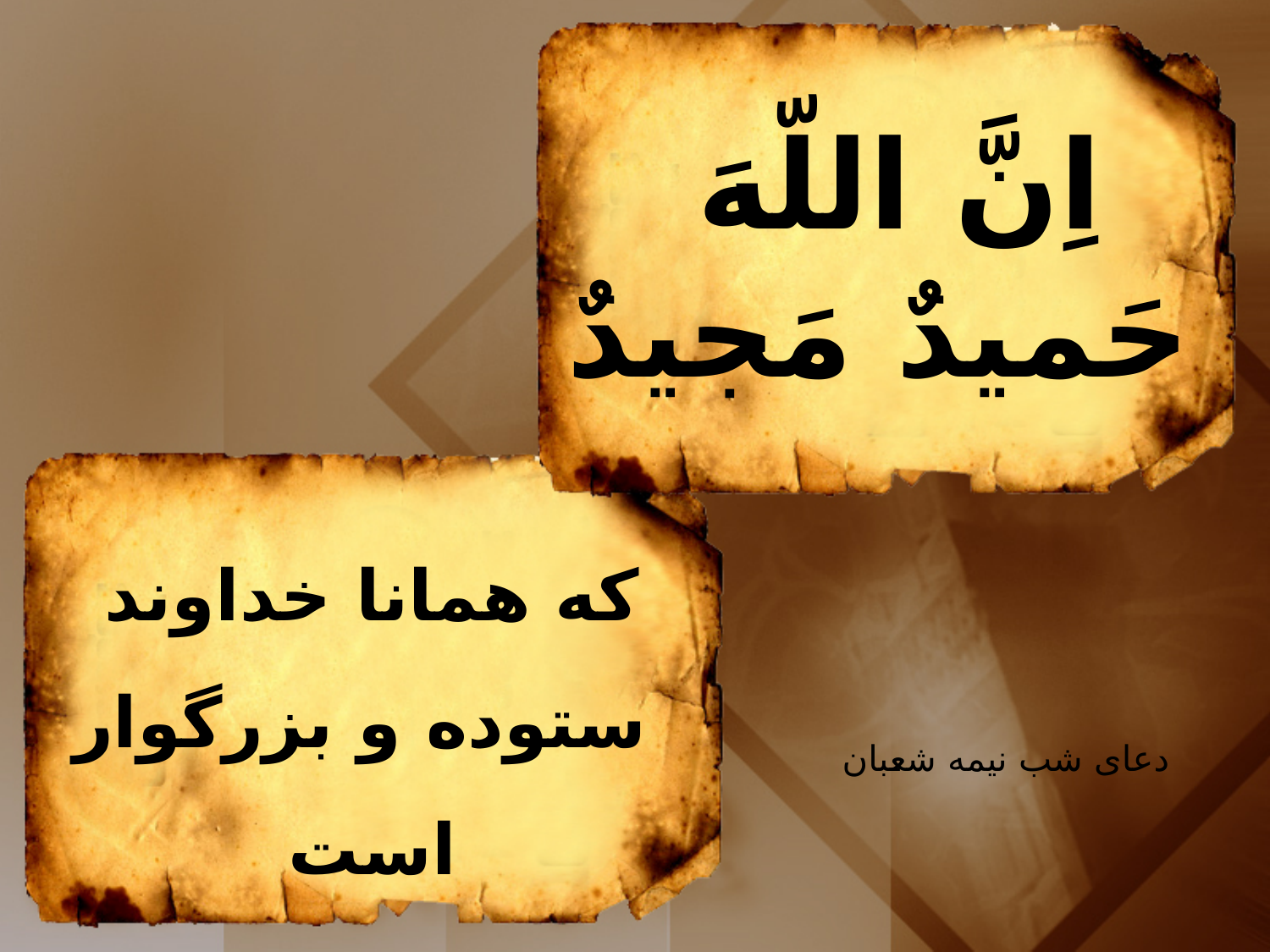

اِنَّ اللّهَ
حَميدٌ مَجيدٌ
كه همانا خداوند
ستوده و بزرگوار است